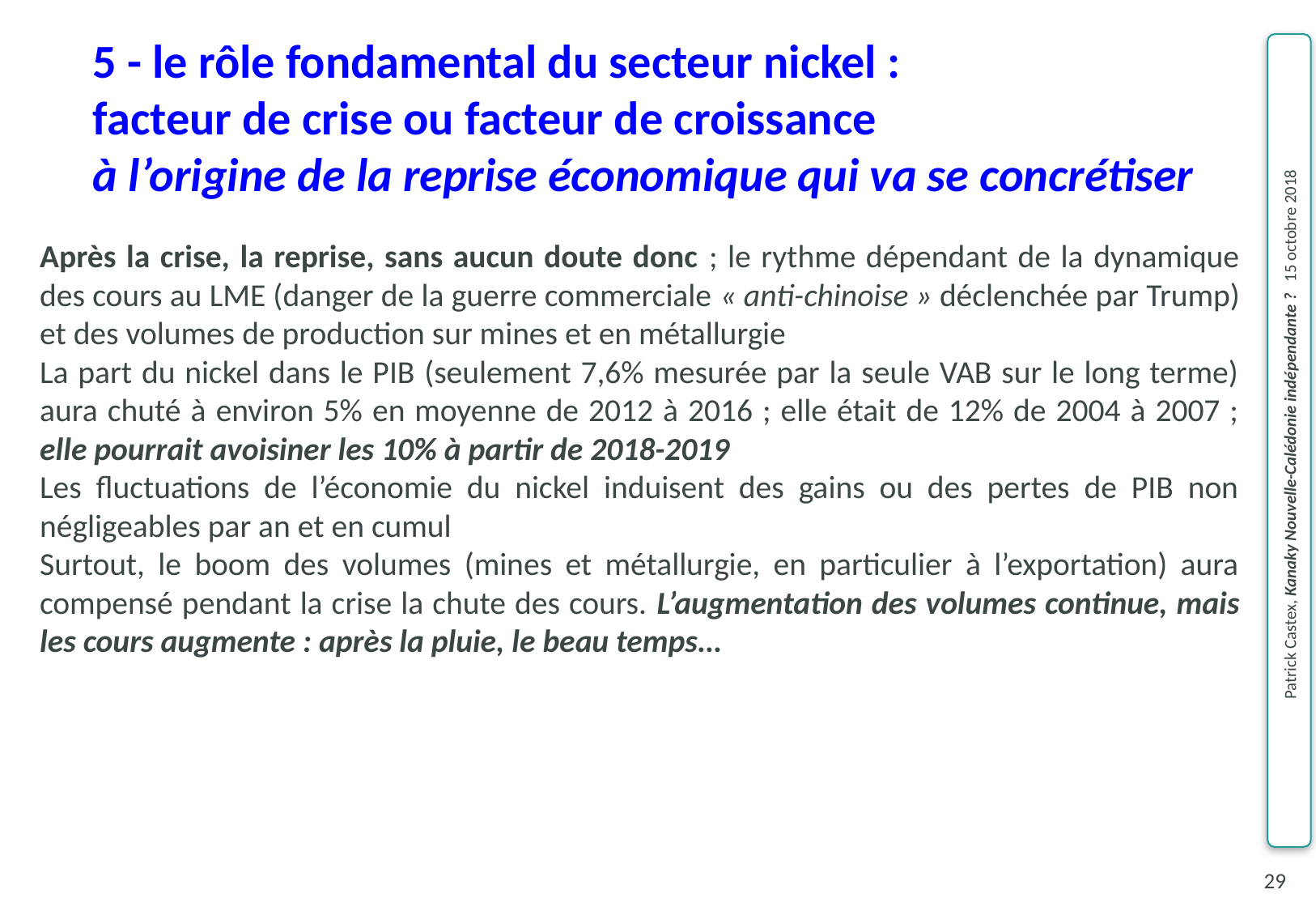

5 - le rôle fondamental du secteur nickel :
facteur de crise ou facteur de croissance
à l’origine de la reprise économique qui va se concrétiser
Après la crise, la reprise, sans aucun doute donc ; le rythme dépendant de la dynamique des cours au LME (danger de la guerre commerciale « anti-chinoise » déclenchée par Trump) et des volumes de production sur mines et en métallurgie
La part du nickel dans le PIB (seulement 7,6% mesurée par la seule VAB sur le long terme) aura chuté à environ 5% en moyenne de 2012 à 2016 ; elle était de 12% de 2004 à 2007 ; elle pourrait avoisiner les 10% à partir de 2018-2019
Les fluctuations de l’économie du nickel induisent des gains ou des pertes de PIB non négligeables par an et en cumul
Surtout, le boom des volumes (mines et métallurgie, en particulier à l’exportation) aura compensé pendant la crise la chute des cours. L’augmentation des volumes continue, mais les cours augmente : après la pluie, le beau temps…